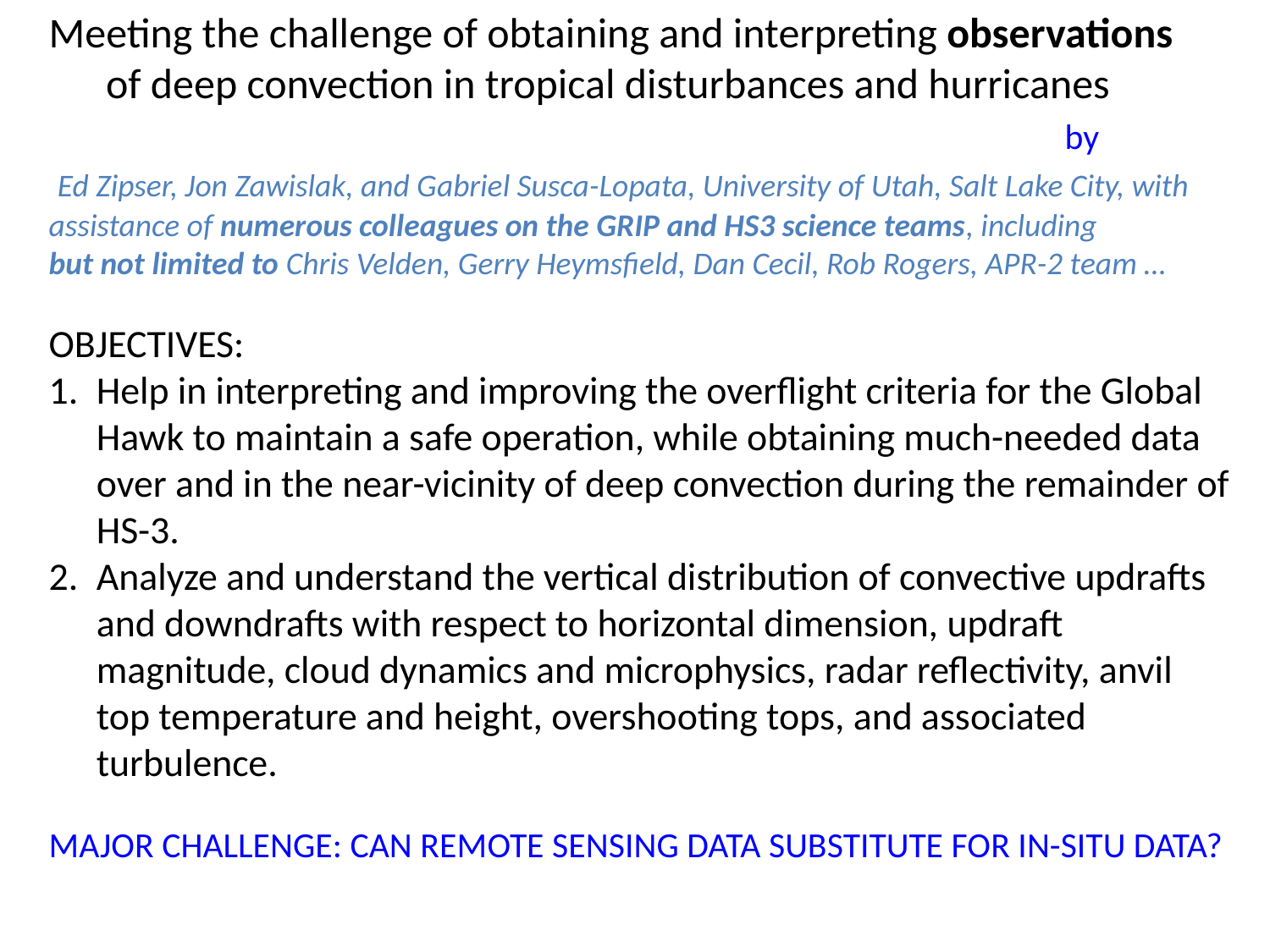

Meeting the challenge of obtaining and interpreting observations
      of deep convection in tropical disturbances and hurricanes
								by
 Ed Zipser, Jon Zawislak, and Gabriel Susca-Lopata, University of Utah, Salt Lake City, with assistance of numerous colleagues on the GRIP and HS3 science teams, including
but not limited to Chris Velden, Gerry Heymsfield, Dan Cecil, Rob Rogers, APR-2 team …

OBJECTIVES:
Help in interpreting and improving the overflight criteria for the Global Hawk to maintain a safe operation, while obtaining much-needed data over and in the near-vicinity of deep convection during the remainder of HS-3.
Analyze and understand the vertical distribution of convective updrafts and downdrafts with respect to horizontal dimension, updraft magnitude, cloud dynamics and microphysics, radar reflectivity, anvil top temperature and height, overshooting tops, and associated turbulence.

MAJOR CHALLENGE: CAN REMOTE SENSING DATA SUBSTITUTE FOR IN-SITU DATA?